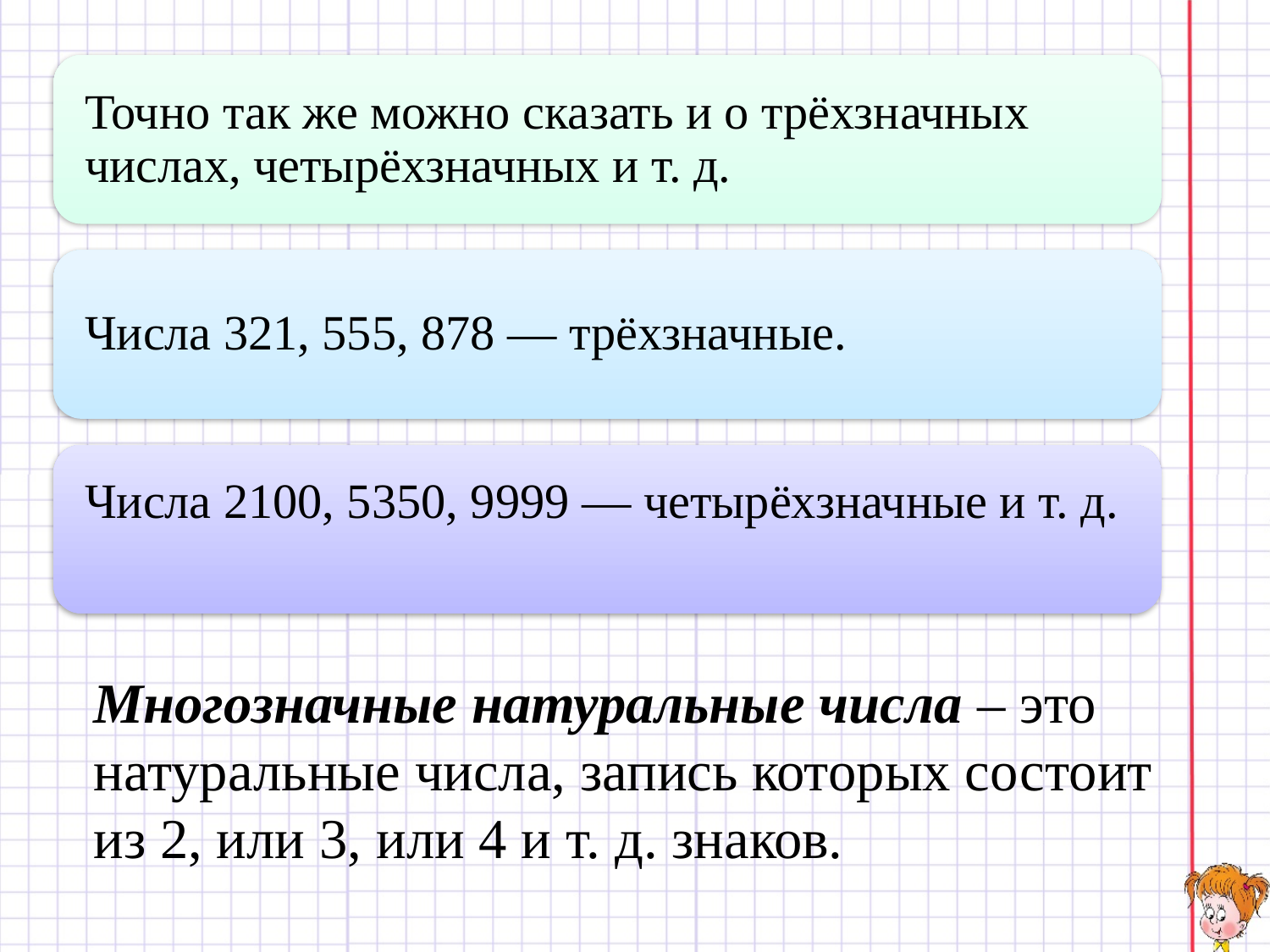

Точно так же можно сказать и о трёхзначных числах, четырёхзначных и т. д.
Числа 321, 555, 878 — трёхзначные.
Числа 2100, 5350, 9999 — четырёхзначные и т. д.
Многозначные натуральные числа – это натуральные числа, запись которых состоит из 2, или 3, или 4 и т. д. знаков.